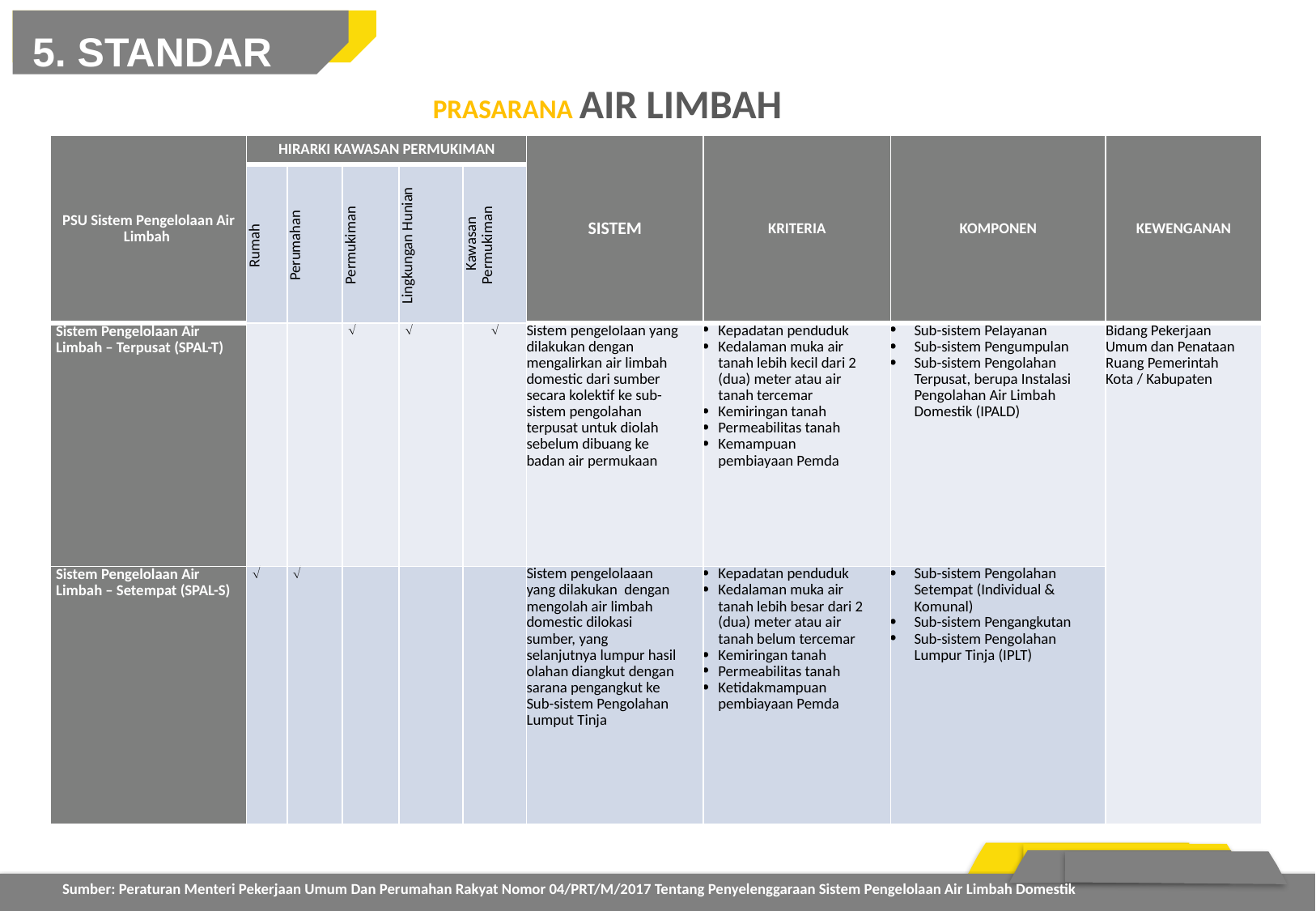

5. STANDAR TEKNIS
PRASARANA AIR LIMBAH
| PSU Sistem Pengelolaan Air Limbah | HIRARKI KAWASAN PERMUKIMAN |  |  |  |  | SISTEM | KRITERIA | KOMPONEN | KEWENGANAN |
| --- | --- | --- | --- | --- | --- | --- | --- | --- | --- |
|  | Rumah | Perumahan | Permukiman | Lingkungan Hunian | Kawasan Permukiman |  |  |  |  |
| Sistem Pengelolaan Air Limbah – Terpusat (SPAL-T) |  |  | √ | √ | √ | Sistem pengelolaan yang dilakukan dengan mengalirkan air limbah domestic dari sumber secara kolektif ke sub-sistem pengolahan terpusat untuk diolah sebelum dibuang ke badan air permukaan | Kepadatan penduduk Kedalaman muka air tanah lebih kecil dari 2 (dua) meter atau air tanah tercemar Kemiringan tanah Permeabilitas tanah Kemampuan pembiayaan Pemda | Sub-sistem Pelayanan Sub-sistem Pengumpulan Sub-sistem Pengolahan Terpusat, berupa Instalasi Pengolahan Air Limbah Domestik (IPALD) | Bidang Pekerjaan Umum dan Penataan Ruang Pemerintah Kota / Kabupaten |
| Sistem Pengelolaan Air Limbah – Setempat (SPAL-S) | √ | √ |  |  |  | Sistem pengelolaaan yang dilakukan dengan mengolah air limbah domestic dilokasi sumber, yang selanjutnya lumpur hasil olahan diangkut dengan sarana pengangkut ke Sub-sistem Pengolahan Lumput Tinja | Kepadatan penduduk Kedalaman muka air tanah lebih besar dari 2 (dua) meter atau air tanah belum tercemar Kemiringan tanah Permeabilitas tanah Ketidakmampuan pembiayaan Pemda | Sub-sistem Pengolahan Setempat (Individual & Komunal) Sub-sistem Pengangkutan Sub-sistem Pengolahan Lumpur Tinja (IPLT) |  |

2
1

Sumber: Peraturan Menteri Pekerjaan Umum Dan Perumahan Rakyat Nomor 04/PRT/M/2017 Tentang Penyelenggaraan Sistem Pengelolaan Air Limbah Domestik